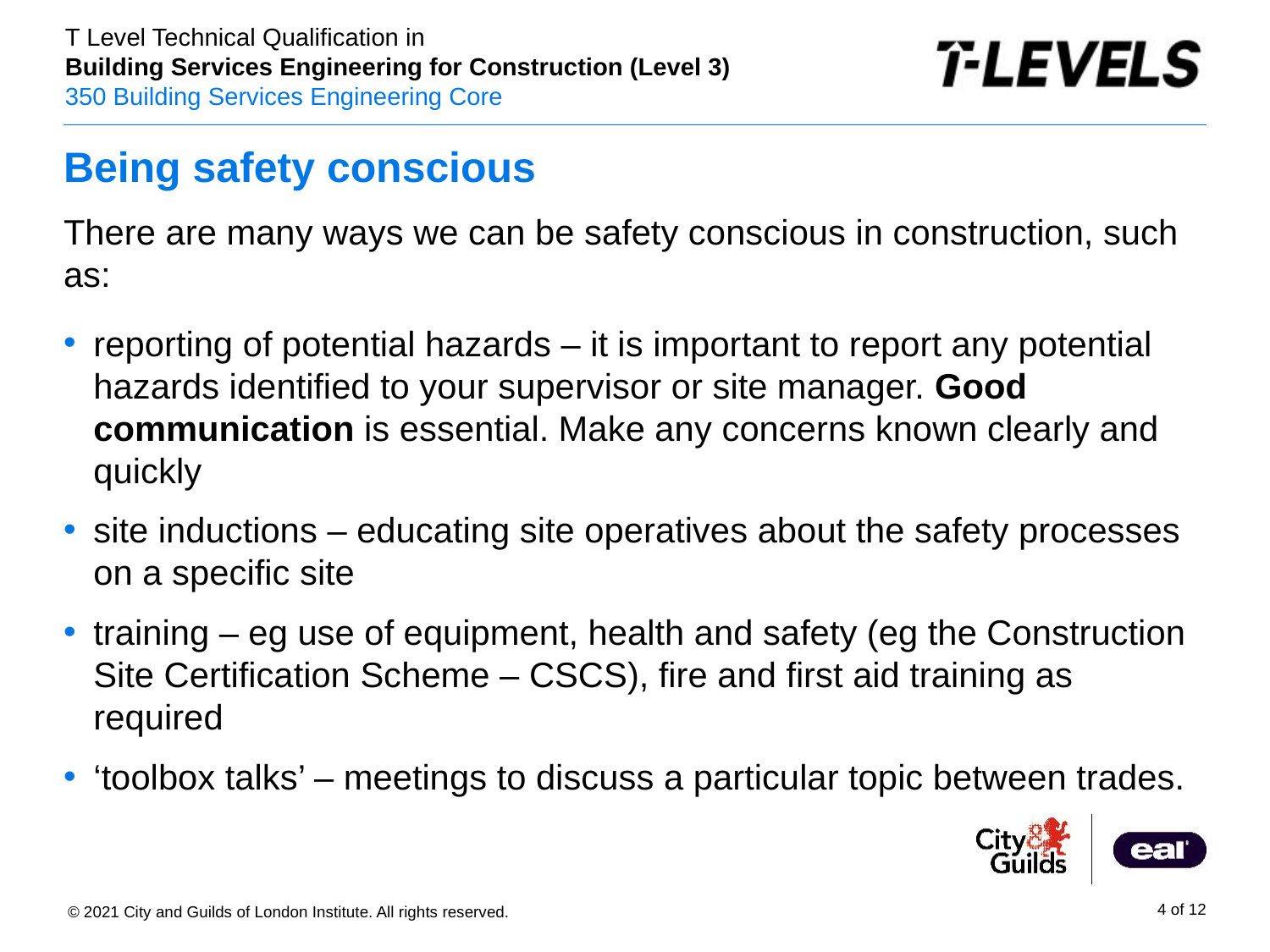

# Being safety conscious
There are many ways we can be safety conscious in construction, such as:
reporting of potential hazards – it is important to report any potential hazards identified to your supervisor or site manager. Good communication is essential. Make any concerns known clearly and quickly
site inductions – educating site operatives about the safety processes on a specific site
training – eg use of equipment, health and safety (eg the Construction Site Certification Scheme – CSCS), fire and first aid training as required
‘toolbox talks’ – meetings to discuss a particular topic between trades.